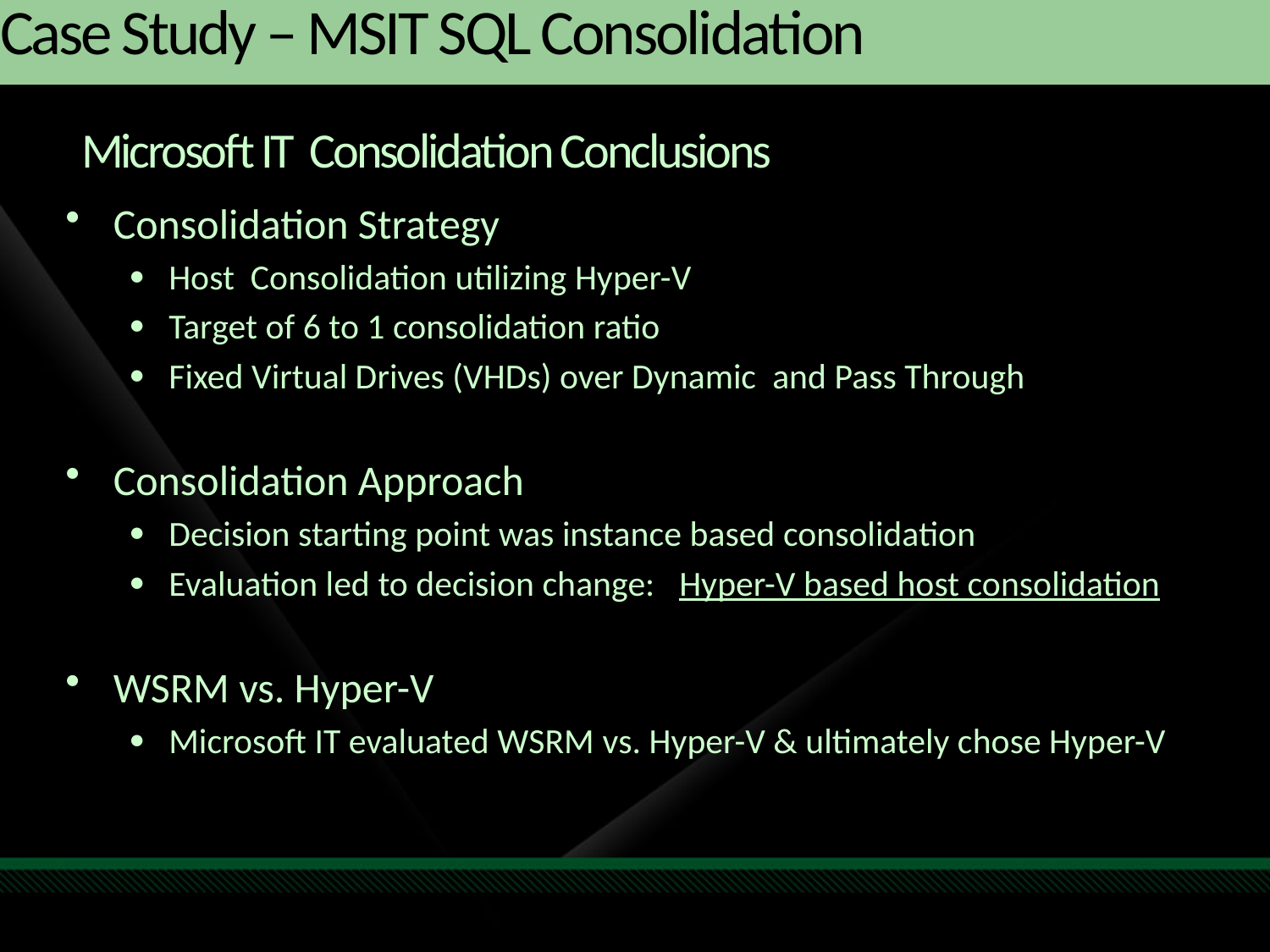

# Case Study – MSIT SQL Consolidation
Microsoft IT  Consolidation Conclusions
Consolidation Strategy
Host  Consolidation utilizing Hyper-V
Target of 6 to 1 consolidation ratio
Fixed Virtual Drives (VHDs) over Dynamic  and Pass Through

Consolidation Approach
Decision starting point was instance based consolidation
Evaluation led to decision change:   Hyper-V based host consolidation

WSRM vs. Hyper-V
Microsoft IT evaluated WSRM vs. Hyper-V & ultimately chose Hyper-V